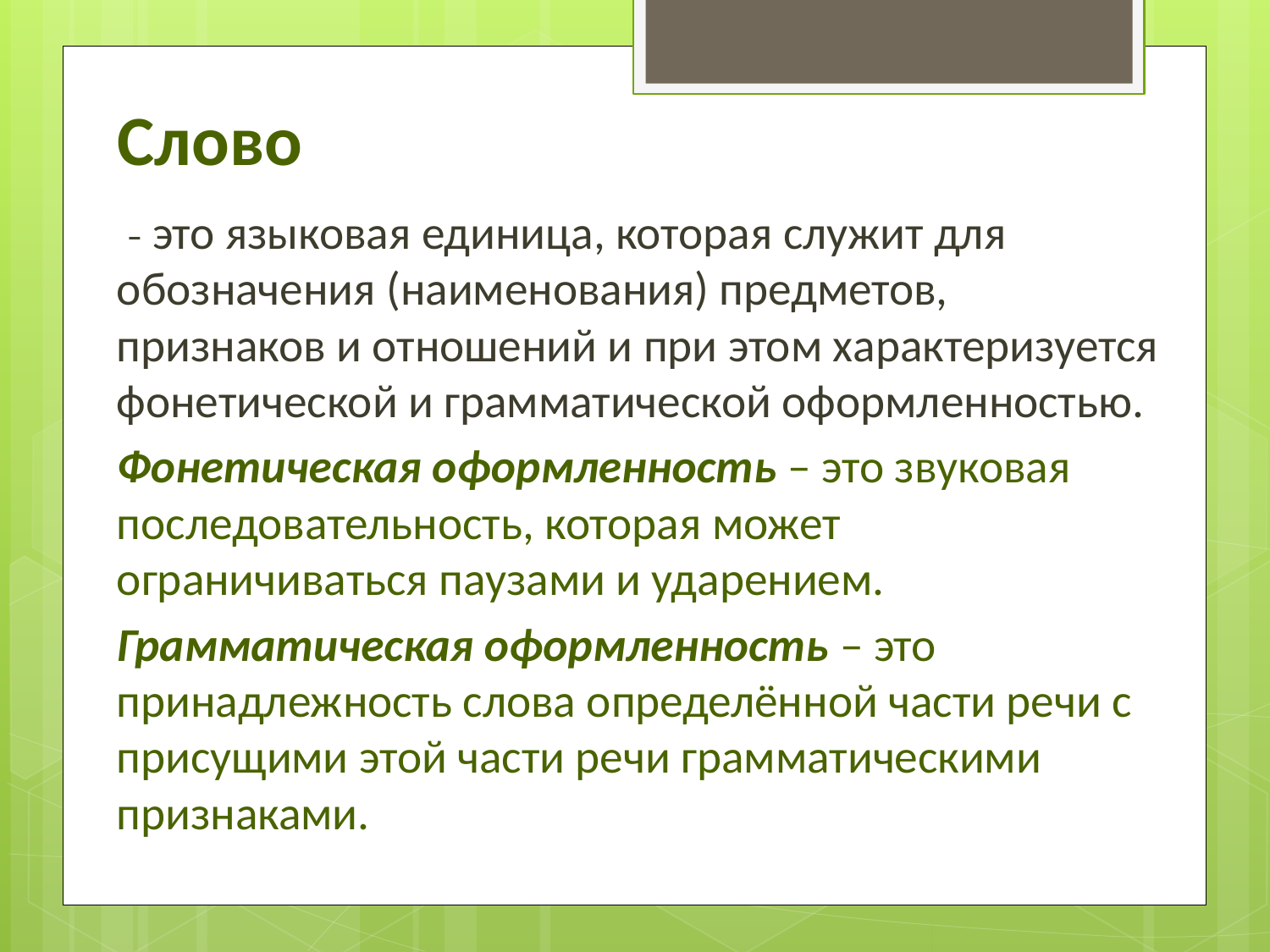

# Слово
 - это языковая единица, которая служит для обозначения (наименования) предметов, признаков и отношений и при этом характеризуется фонетической и грамматической оформленностью.
Фонетическая оформленность – это звуковая последовательность, которая может ограничиваться паузами и ударением.
Грамматическая оформленность – это принадлежность слова определённой части речи с присущими этой части речи грамматическими признаками.